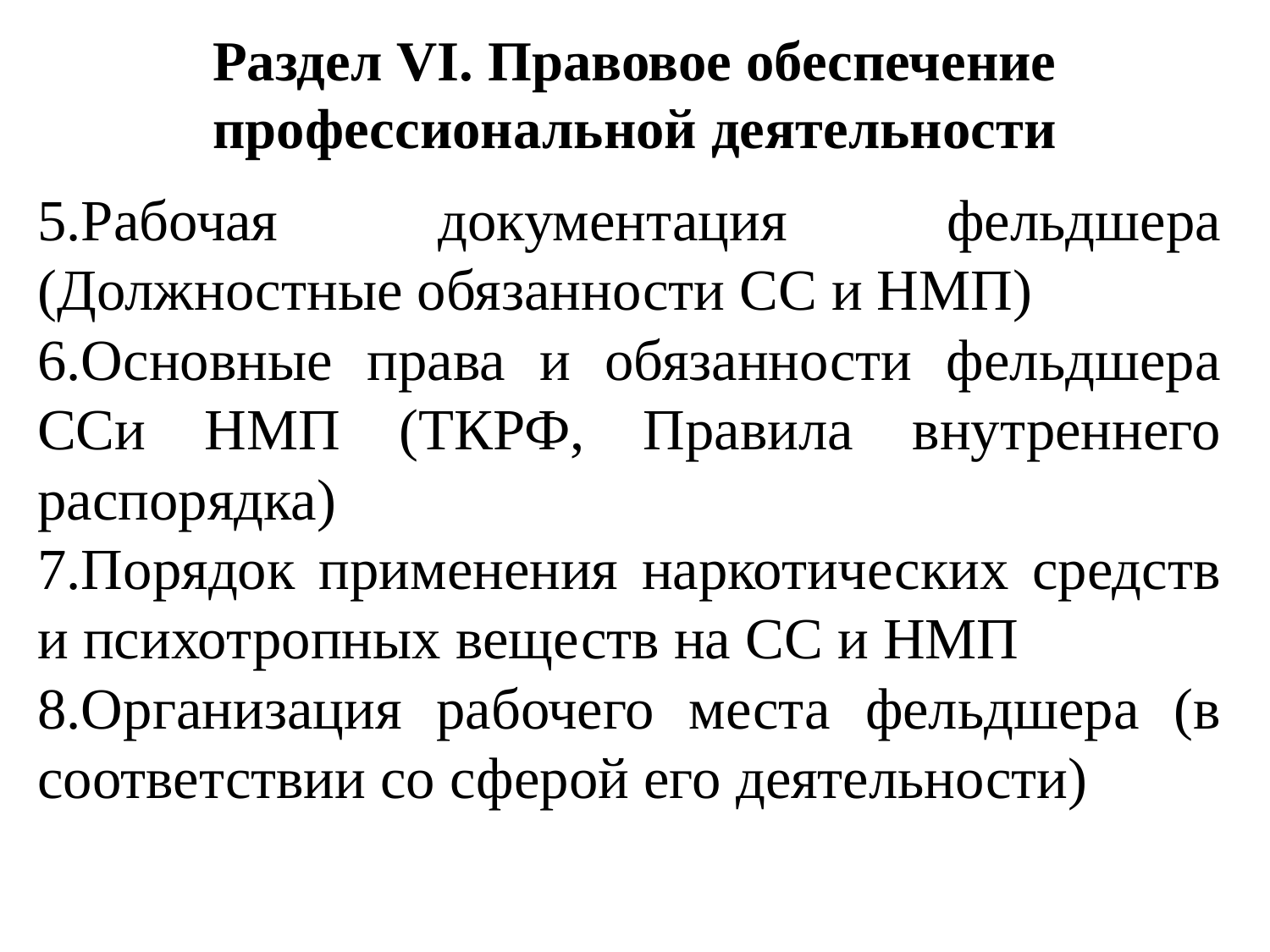

# Раздел VI. Правовое обеспечение профессиональной деятельности
5.Рабочая документация фельдшера (Должностные обязанности СС и НМП)
6.Основные права и обязанности фельдшера ССи НМП (ТКРФ, Правила внутреннего распорядка)
7.Порядок применения наркотических средств и психотропных веществ на СС и НМП
8.Организация рабочего места фельдшера (в соответствии со сферой его деятельности)